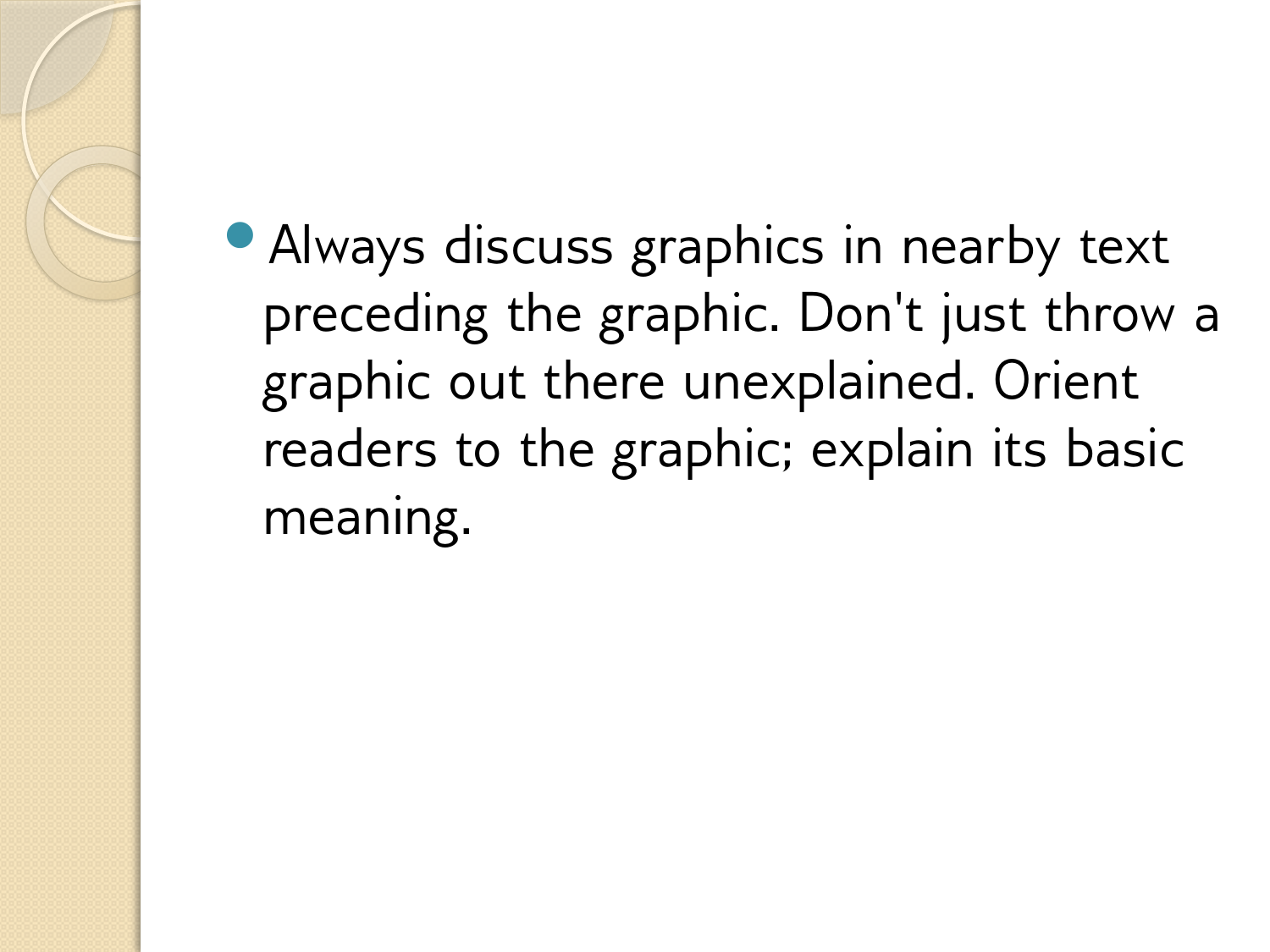

#
Always discuss graphics in nearby text preceding the graphic. Don't just throw a graphic out there unexplained. Orient readers to the graphic; explain its basic meaning.